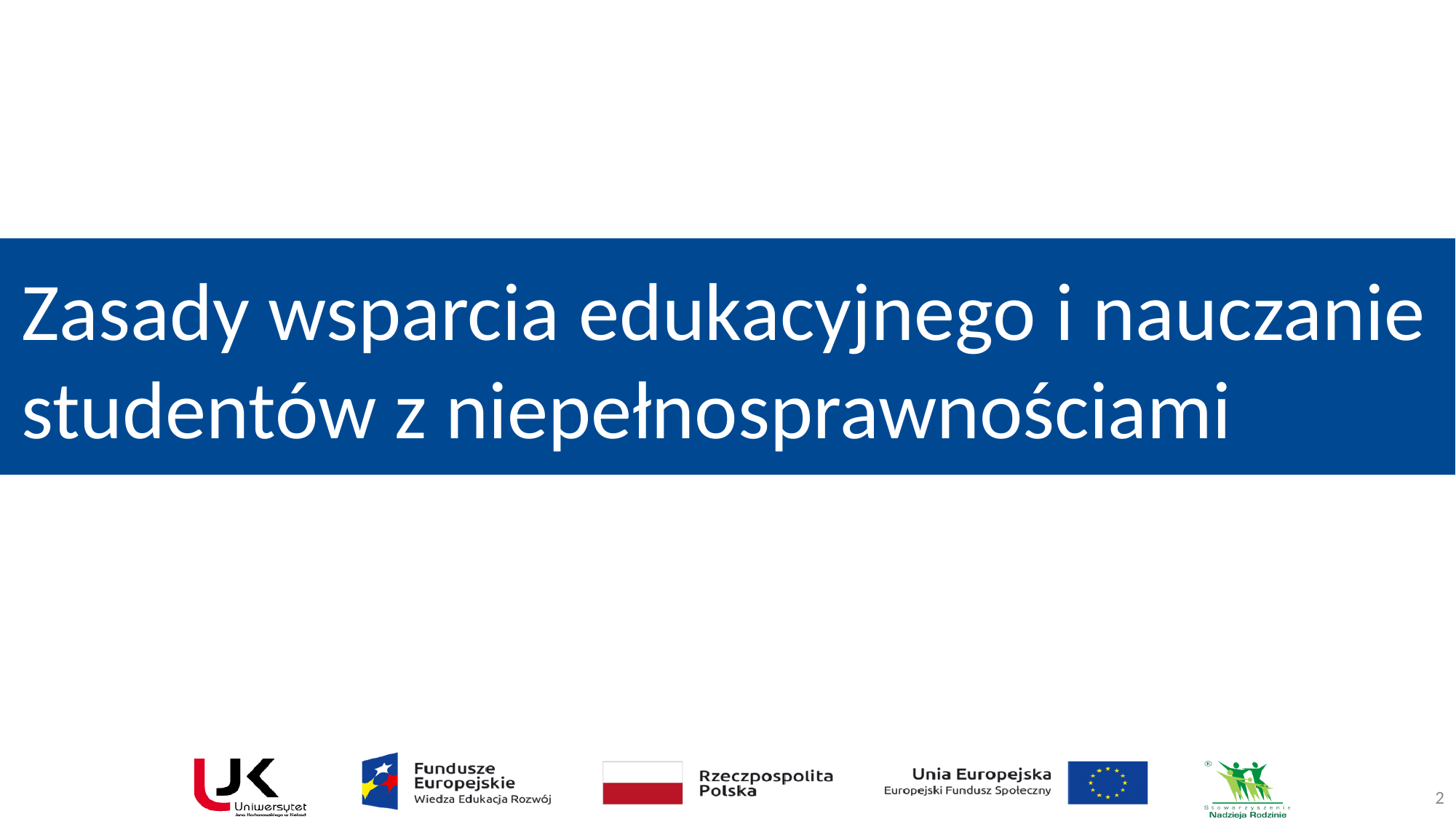

# Zasady wsparcia edukacyjnego i nauczanie studentów z niepełnosprawnościami
2